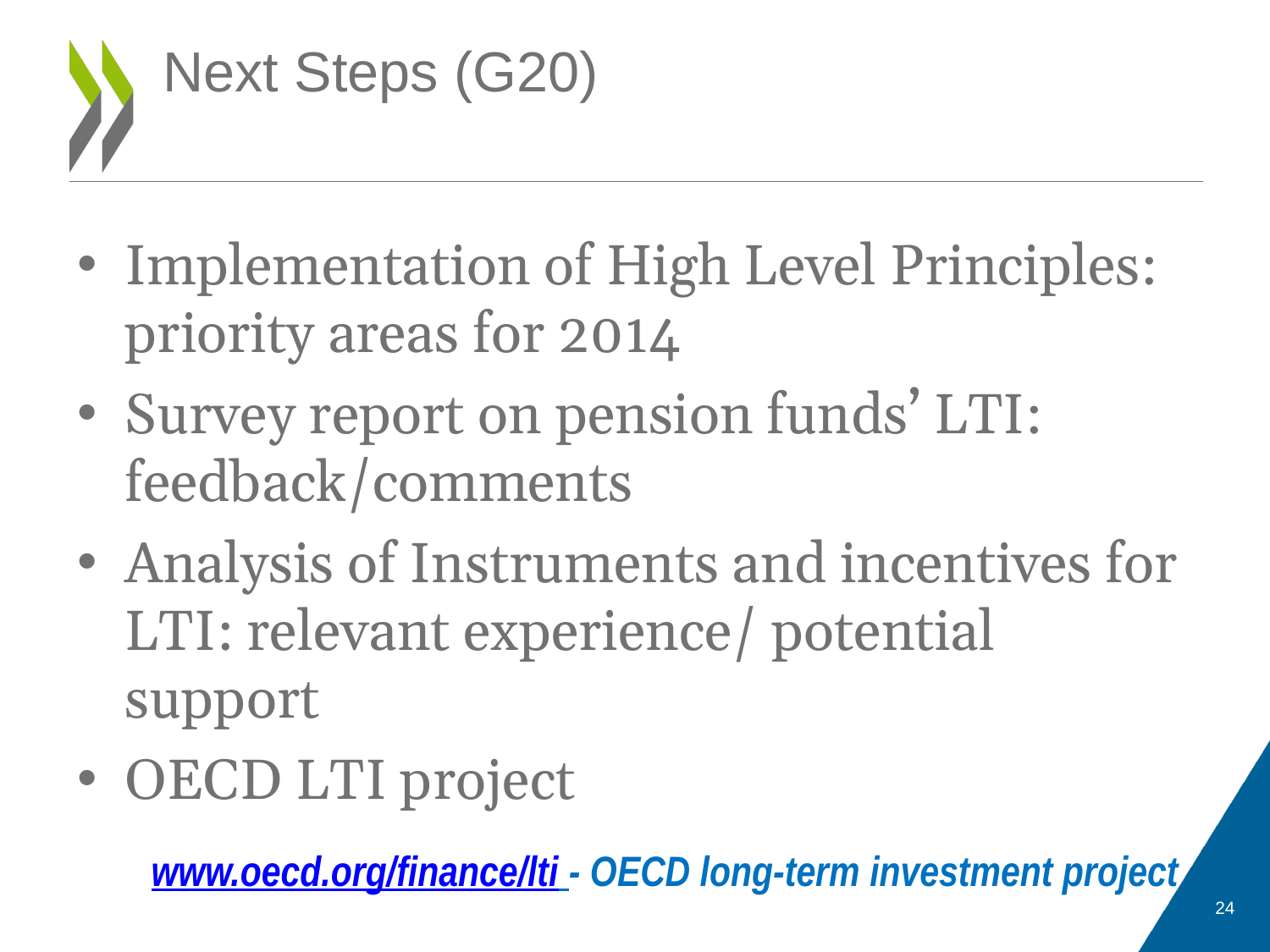

# Next Steps (G20)
Implementation of High Level Principles: priority areas for 2014
Survey report on pension funds’ LTI: feedback/comments
Analysis of Instruments and incentives for LTI: relevant experience/ potential support
OECD LTI project
www.oecd.org/finance/lti - OECD long-term investment project

24